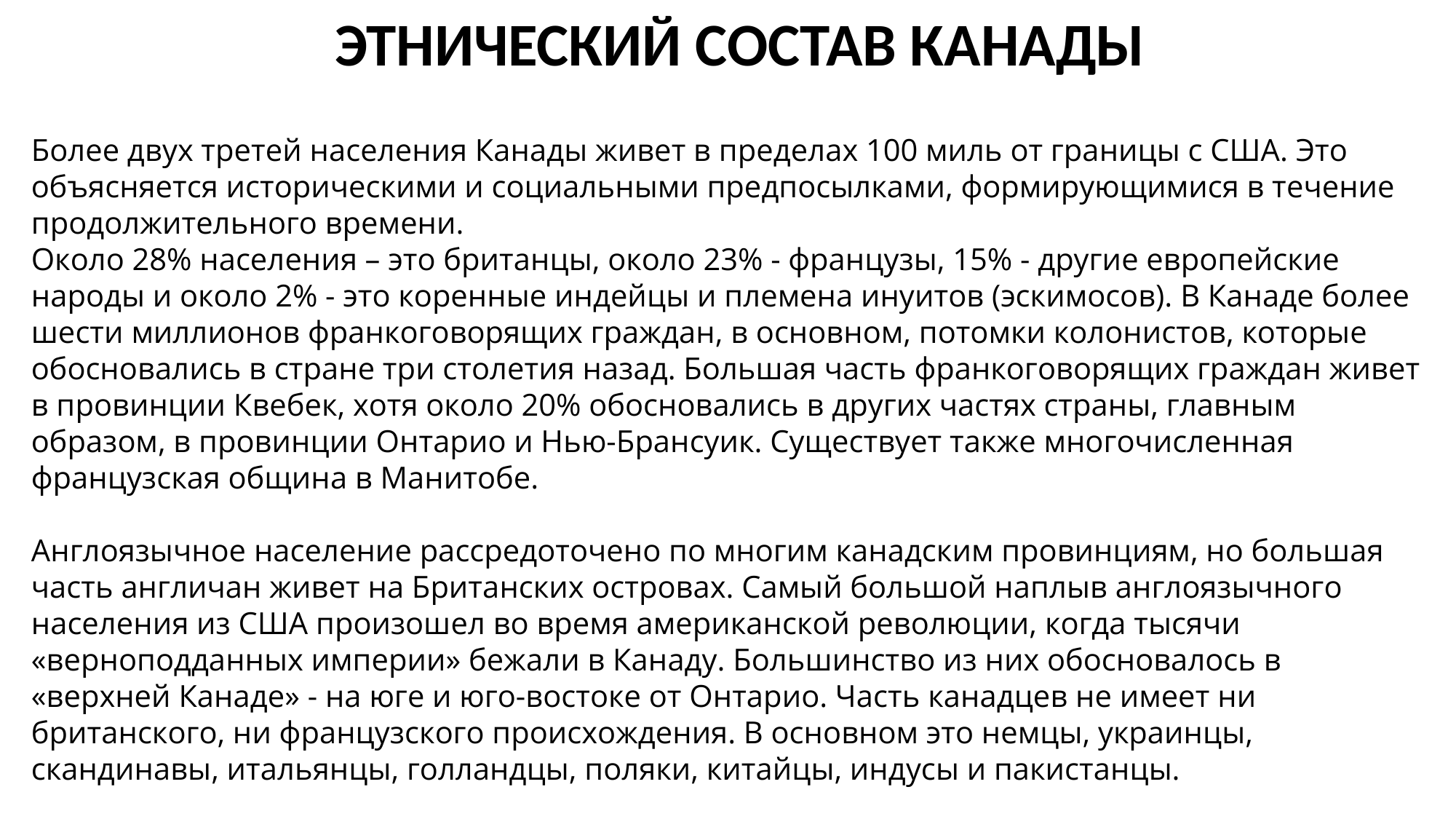

ЭТНИЧЕСКИЙ СОСТАВ КАНАДЫ
Более двух третей населения Канады живет в пределах 100 миль от границы с США. Это объясняется историческими и социальными предпосылками, формирующимися в течение продолжительного времени.
Около 28% населения – это британцы, около 23% - французы, 15% - другие европейские народы и около 2% - это коренные индейцы и племена инуитов (эскимосов). В Канаде более шести миллионов франкоговорящих граждан, в основном, потомки колонистов, которые обосновались в стране три столетия назад. Большая часть франкоговорящих граждан живет в провинции Квебек, хотя около 20% обосновались в других частях страны, главным образом, в провинции Онтарио и Нью-Брансуик. Существует также многочисленная французская община в Манитобе.

Англоязычное население рассредоточено по многим канадским провинциям, но большая часть англичан живет на Британских островах. Самый большой наплыв англоязычного населения из США произошел во время американской революции, когда тысячи «верноподданных империи» бежали в Канаду. Большинство из них обосновалось в «верхней Канаде» - на юге и юго-востоке от Онтарио. Часть канадцев не имеет ни британского, ни французского происхождения. В основном это немцы, украинцы, скандинавы, итальянцы, голландцы, поляки, китайцы, индусы и пакистанцы.